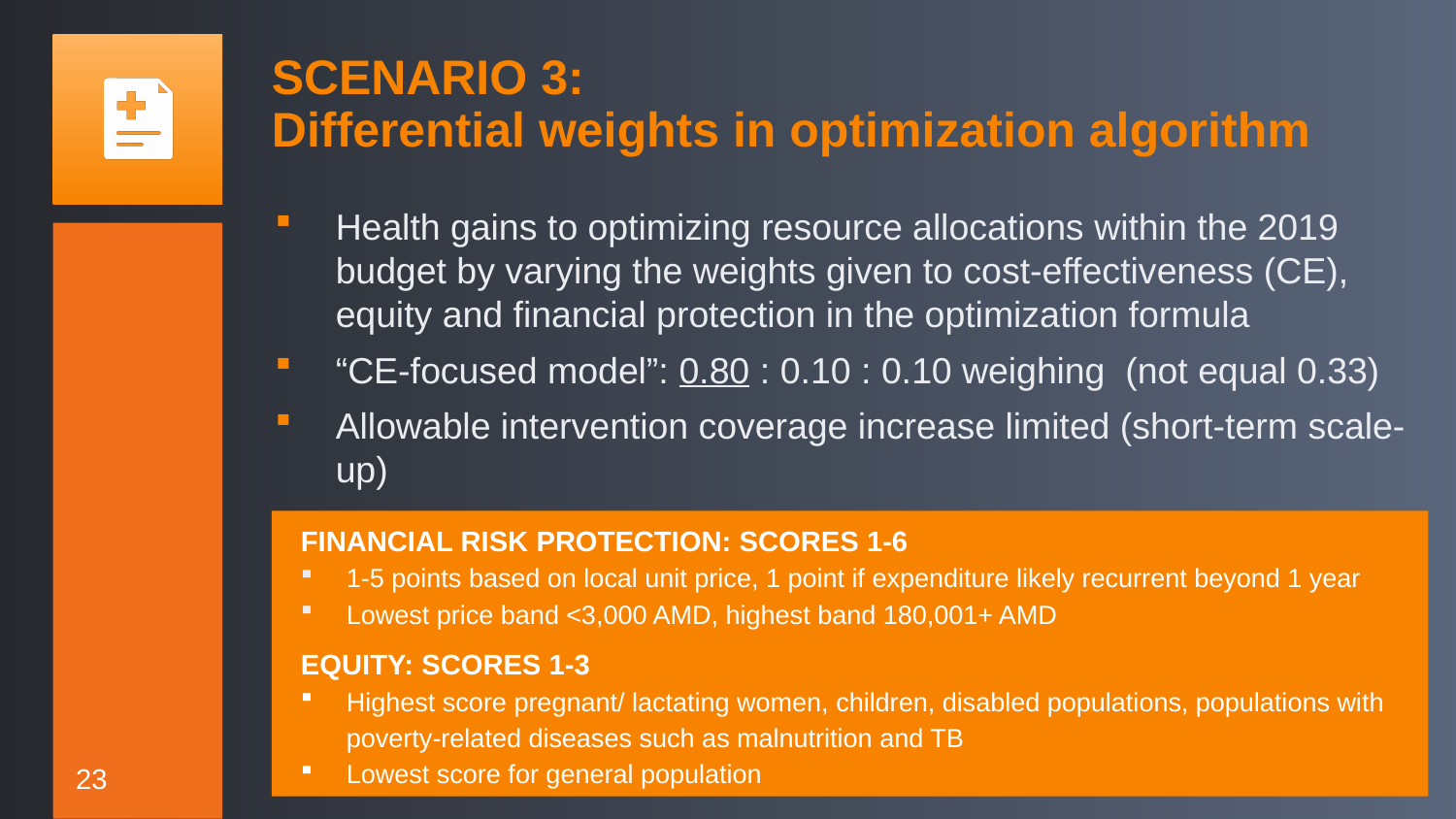

# SCENARIO 3: Differential weights in optimization algorithm
Health gains to optimizing resource allocations within the 2019 budget by varying the weights given to cost-effectiveness (CE), equity and financial protection in the optimization formula
“CE-focused model”: 0.80 : 0.10 : 0.10 weighing  (not equal 0.33)
Allowable intervention coverage increase limited (short-term scale-up)
FINANCIAL RISK PROTECTION: SCORES 1-6
1-5 points based on local unit price, 1 point if expenditure likely recurrent beyond 1 year
Lowest price band <3,000 AMD, highest band 180,001+ AMD
EQUITY: SCORES 1-3
Highest score pregnant/ lactating women, children, disabled populations, populations with poverty-related diseases such as malnutrition and TB
Lowest score for general population
23